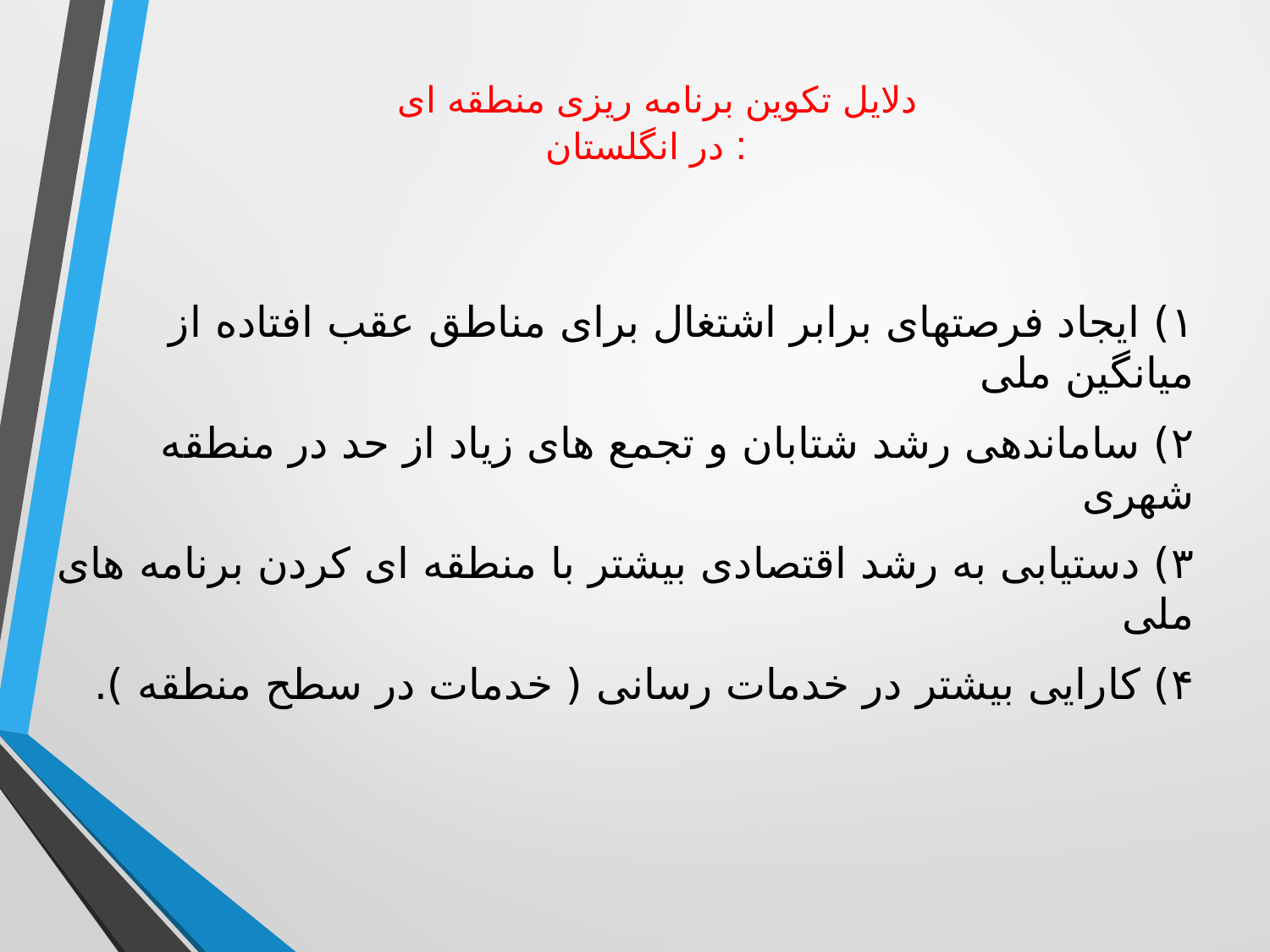

# دلایل تکوین برنامه ریزی منطقه ای در انگلستان :
۱) ایجاد فرصتهای برابر اشتغال برای مناطق عقب افتاده از میانگین ملی
۲) ساماندهی رشد شتابان و تجمع های زیاد از حد در منطقه شهری
۳) دستیابی به رشد اقتصادی بیشتر با منطقه ای کردن برنامه های ملی
۴) کارایی بیشتر در خدمات رسانی ( خدمات در سطح منطقه ).